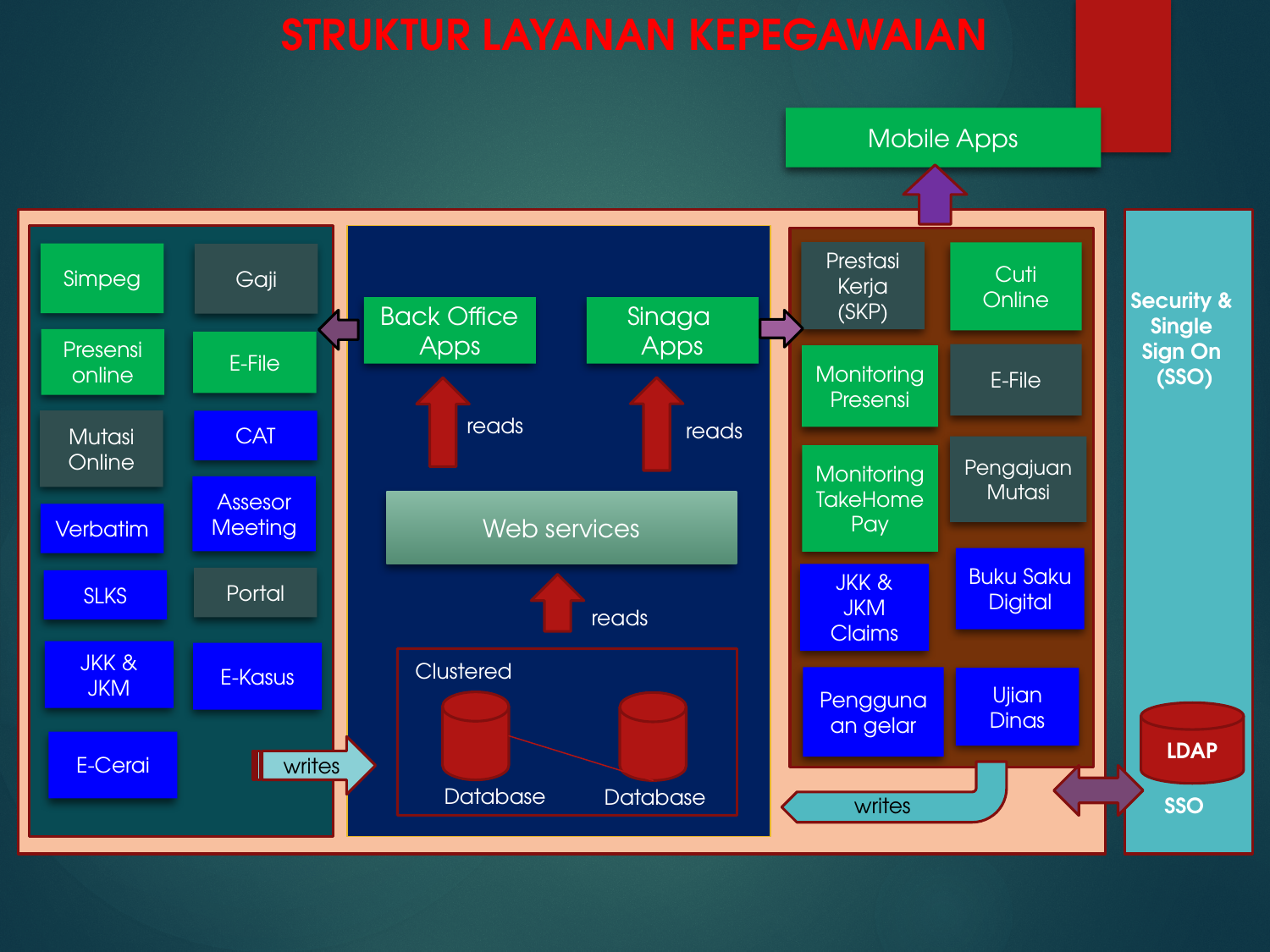

# STRUKTUR LAYANAN KEPEGAWAIAN
Mobile Apps

Prestasi Kerja (SKP)
Cuti Online
Simpeg
Gaji
Security &
Single
Sign On
(SSO)
Back Office Apps
Sinaga
Apps

Presensi online
E-File
E-File
Monitoring Presensi

reads
Mutasi Online
CAT
reads
Pengajuan
Mutasi
Monitoring TakeHome Pay
Assesor Meeting
Web services
Verbatim
Buku Saku
Digital
JKK & JKM
Claims
Portal
SLKS

reads
JKK & JKM
E-Kasus

Clustered
Penggunaan gelar
Ujian Dinas

Database

LDAP
SSO
E-Cerai
writes

Database
writes